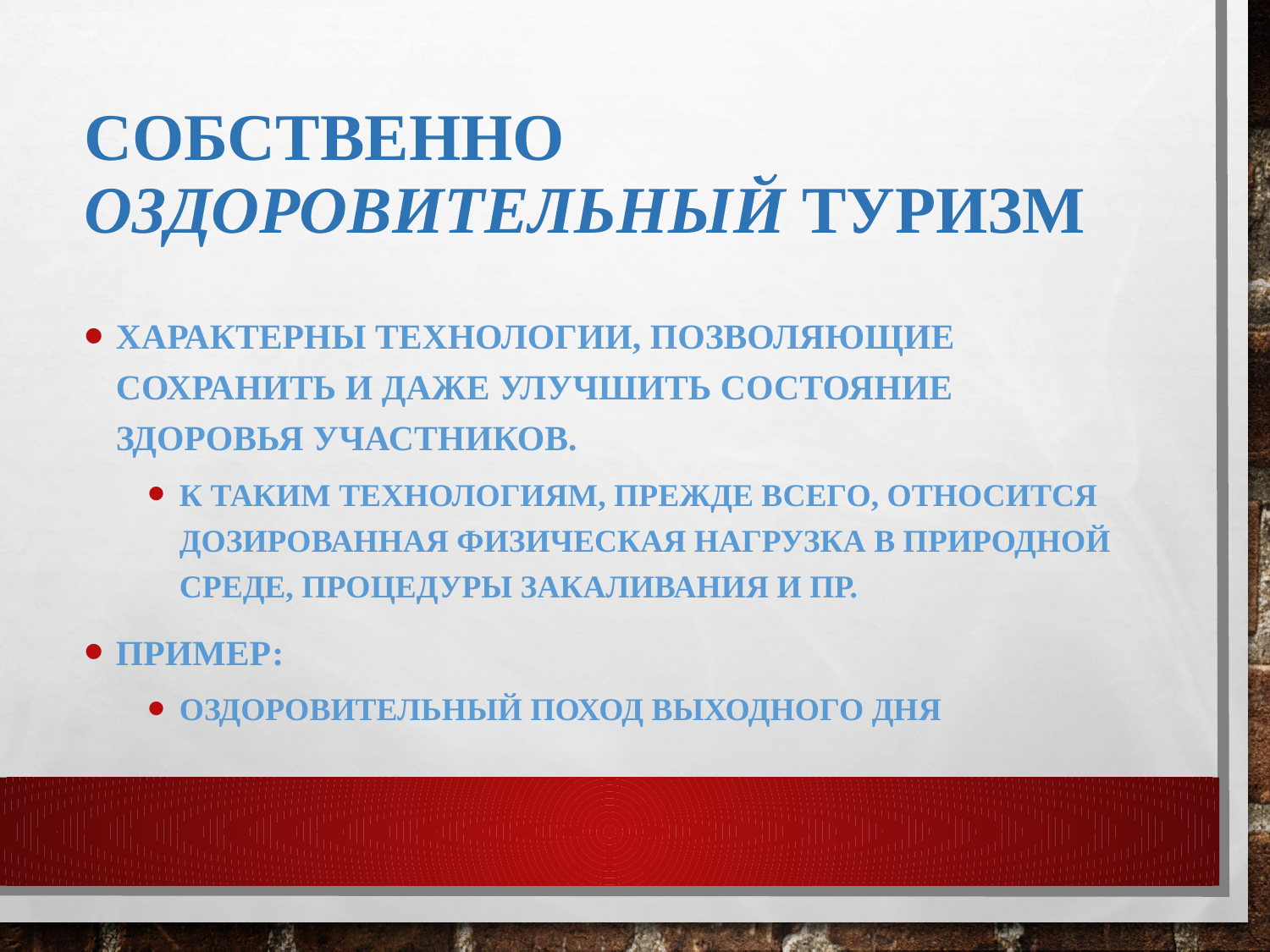

# Собственно оздоровительный туризм
характерны технологии, позволяющие сохранить и даже улучшить состояние здоровья участников.
К таким технологиям, прежде всего, относится дозированная физическая нагрузка в природной среде, процедуры закаливания и пр.
Пример:
оздоровительный поход выходного дня